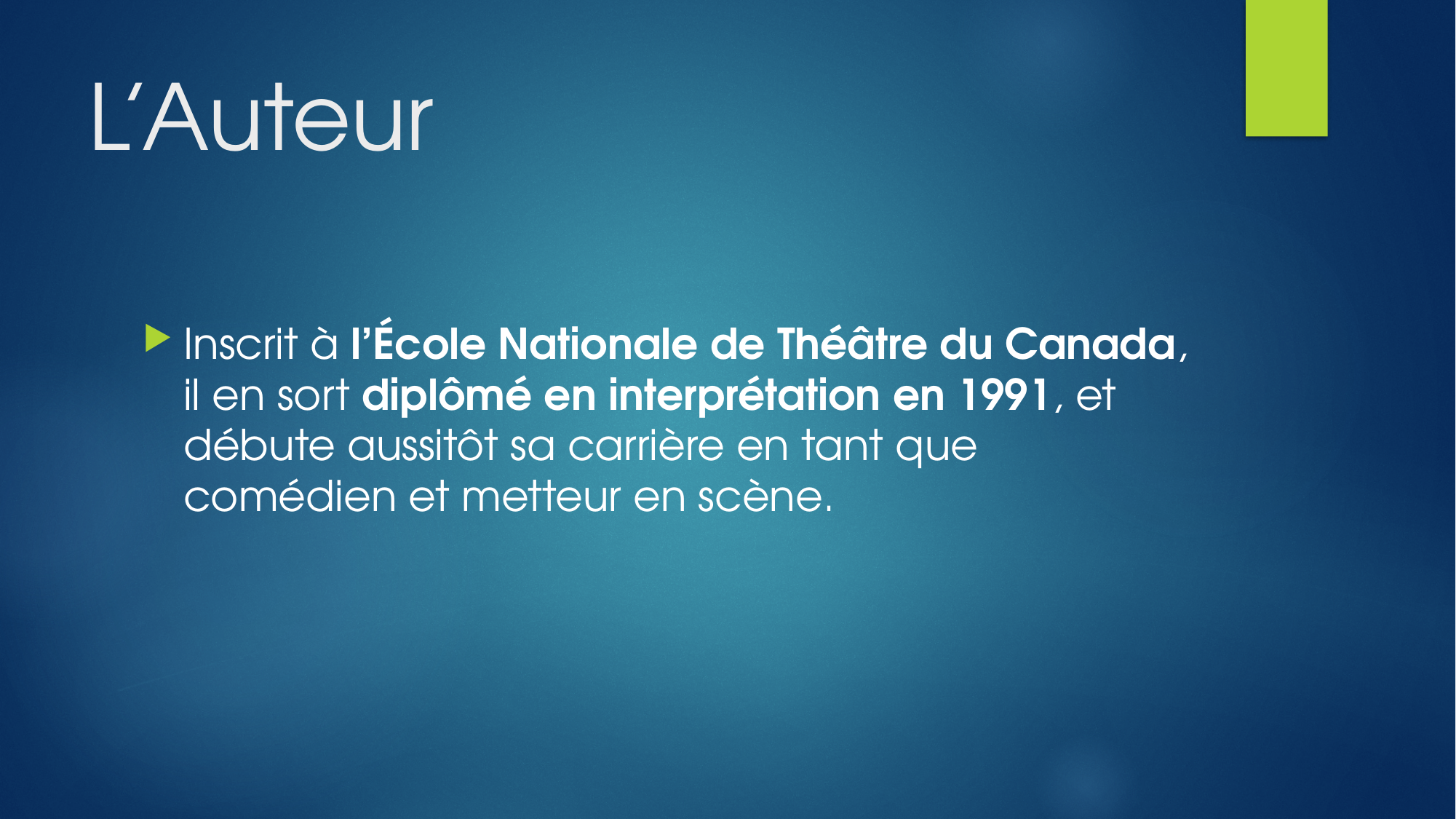

# L’Auteur

Inscrit à l’École Nationale de Théâtre du Canada, il en sort diplômé en interprétation en 1991, et débute aussitôt sa carrière en tant que comédien et metteur en scène.